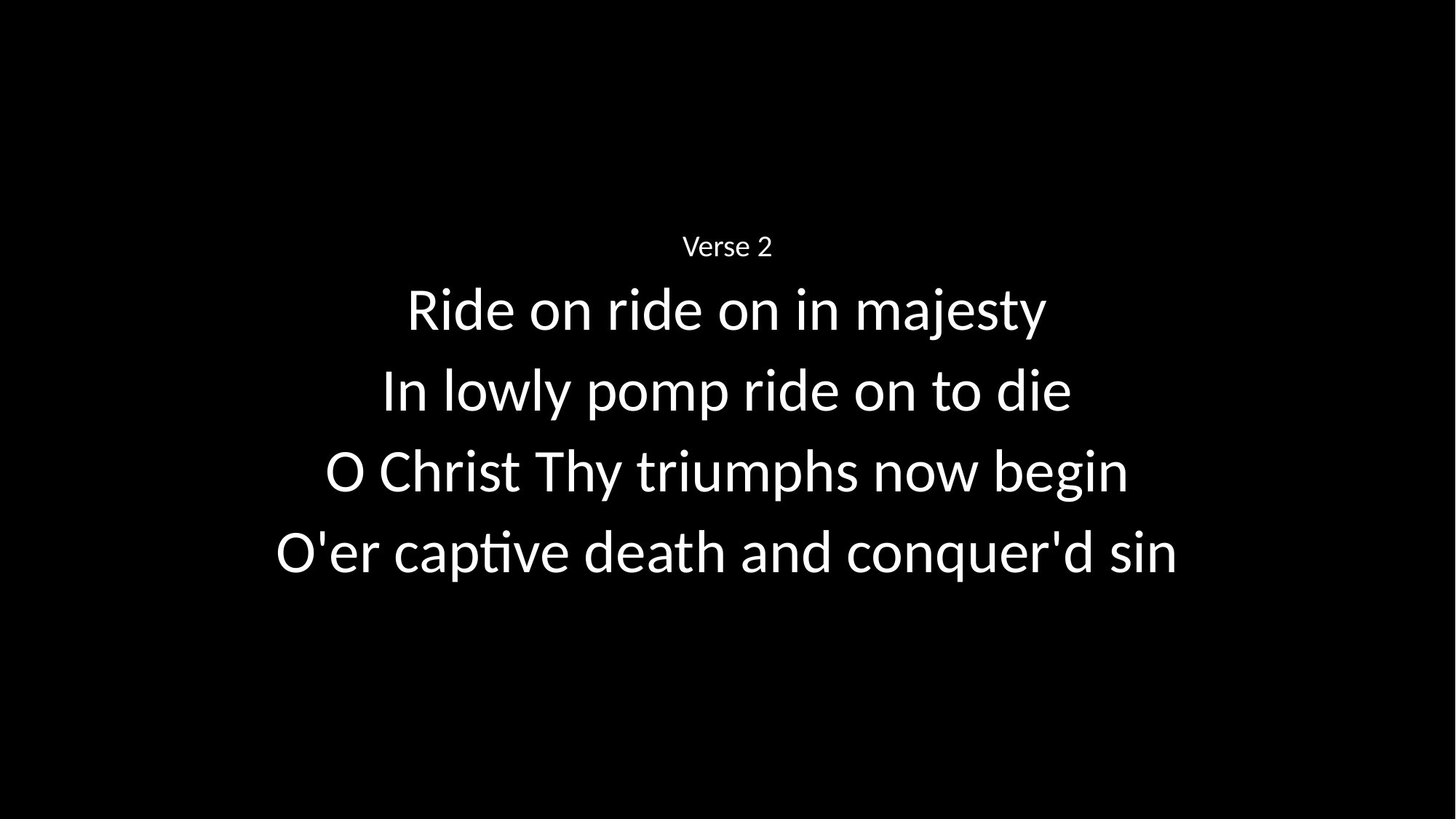

Verse 2
Ride on ride on in majesty
In lowly pomp ride on to die
O Christ Thy triumphs now begin
O'er captive death and conquer'd sin